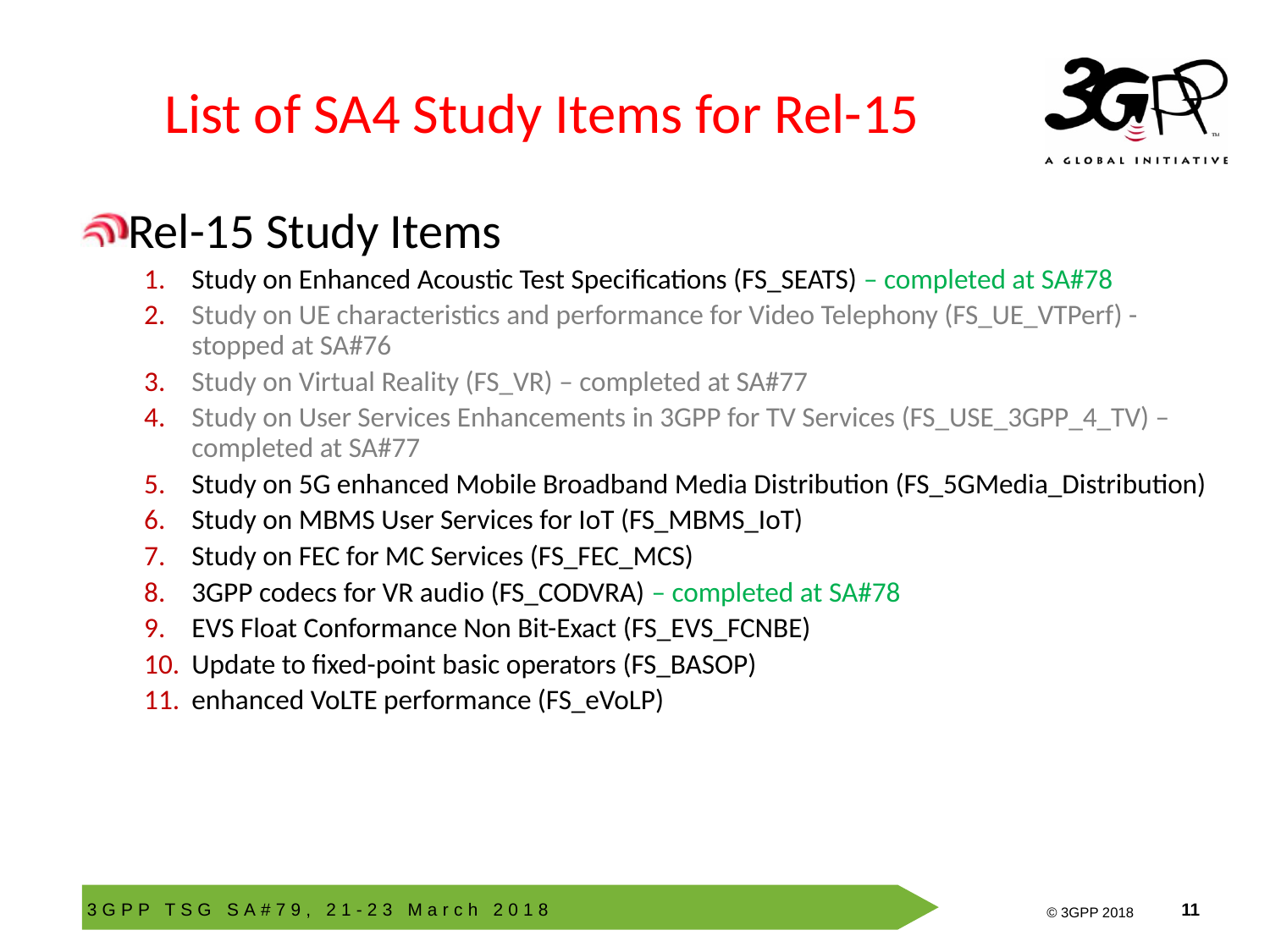

# List of SA4 Study Items for Rel-15
Rel-15 Study Items
Study on Enhanced Acoustic Test Specifications (FS_SEATS) – completed at SA#78
Study on UE characteristics and performance for Video Telephony (FS_UE_VTPerf) - stopped at SA#76
Study on Virtual Reality (FS_VR) – completed at SA#77
Study on User Services Enhancements in 3GPP for TV Services (FS_USE_3GPP_4_TV) – completed at SA#77
Study on 5G enhanced Mobile Broadband Media Distribution (FS_5GMedia_Distribution)
Study on MBMS User Services for IoT (FS_MBMS_IoT)
Study on FEC for MC Services (FS_FEC_MCS)
3GPP codecs for VR audio (FS_CODVRA) – completed at SA#78
EVS Float Conformance Non Bit-Exact (FS_EVS_FCNBE)
Update to fixed-point basic operators (FS_BASOP)
enhanced VoLTE performance (FS_eVoLP)